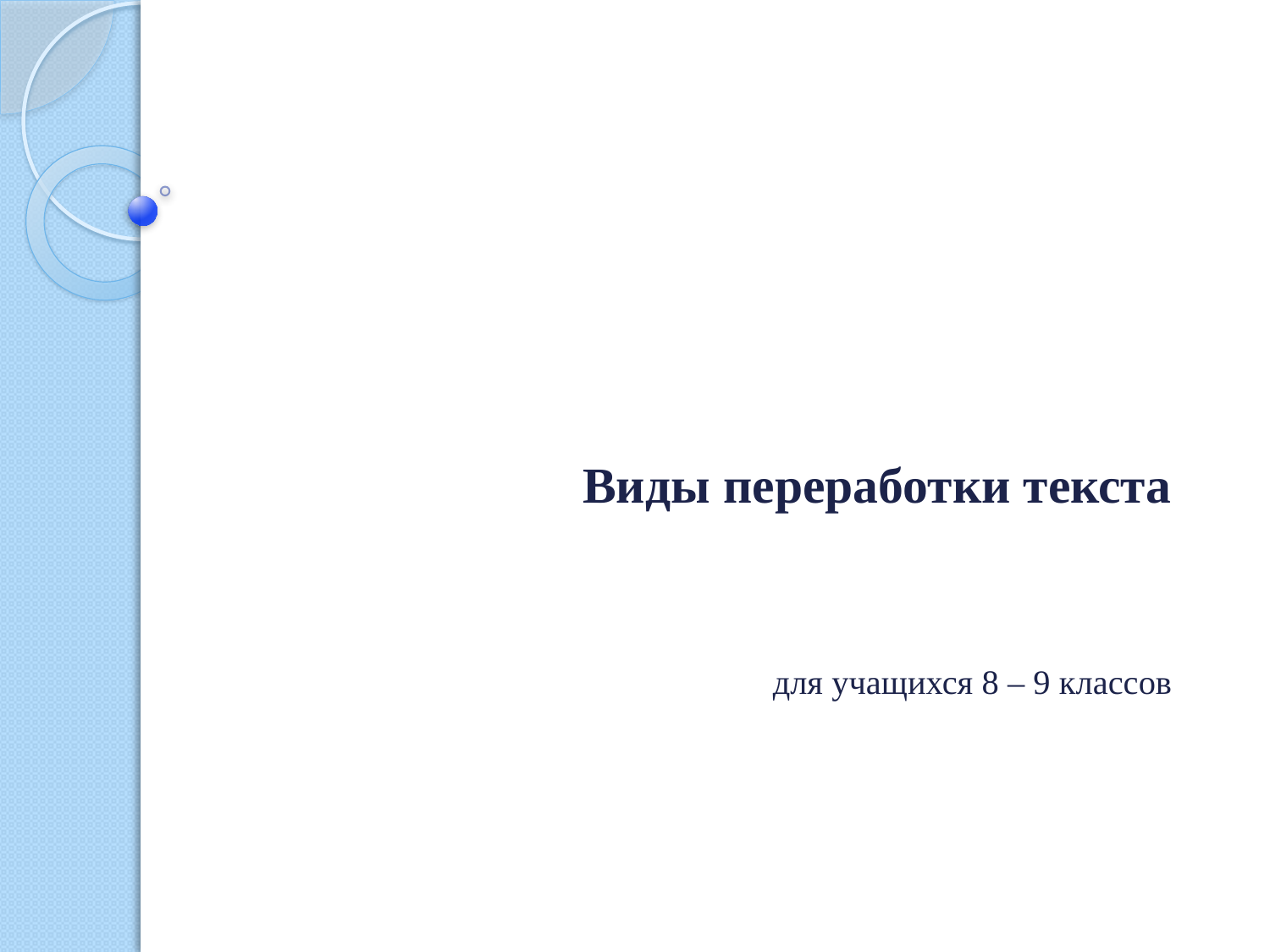

# Виды переработки текста для учащихся 8 – 9 классов